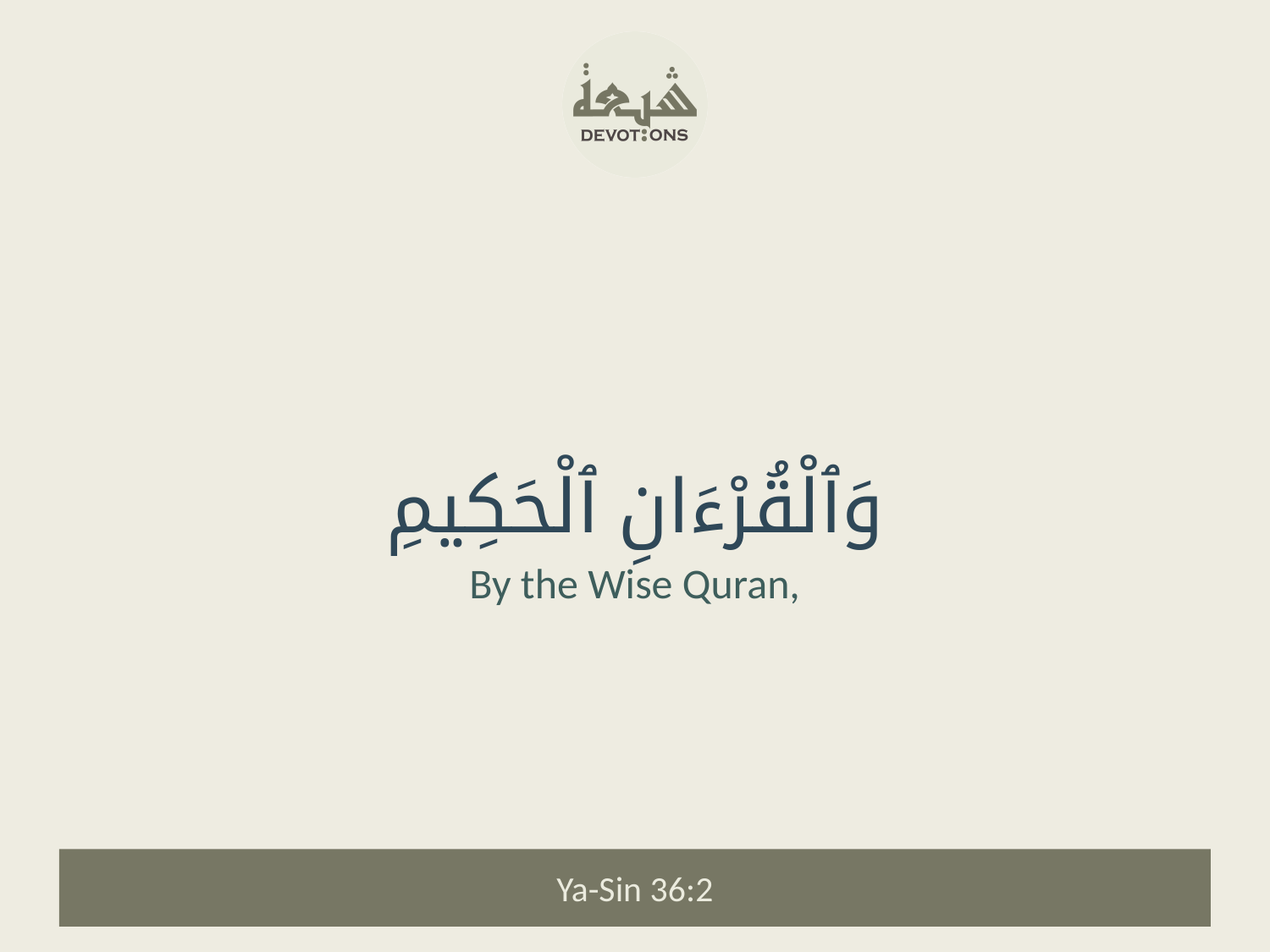

وَٱلْقُرْءَانِ ٱلْحَكِيمِ
By the Wise Quran,
Ya-Sin 36:2